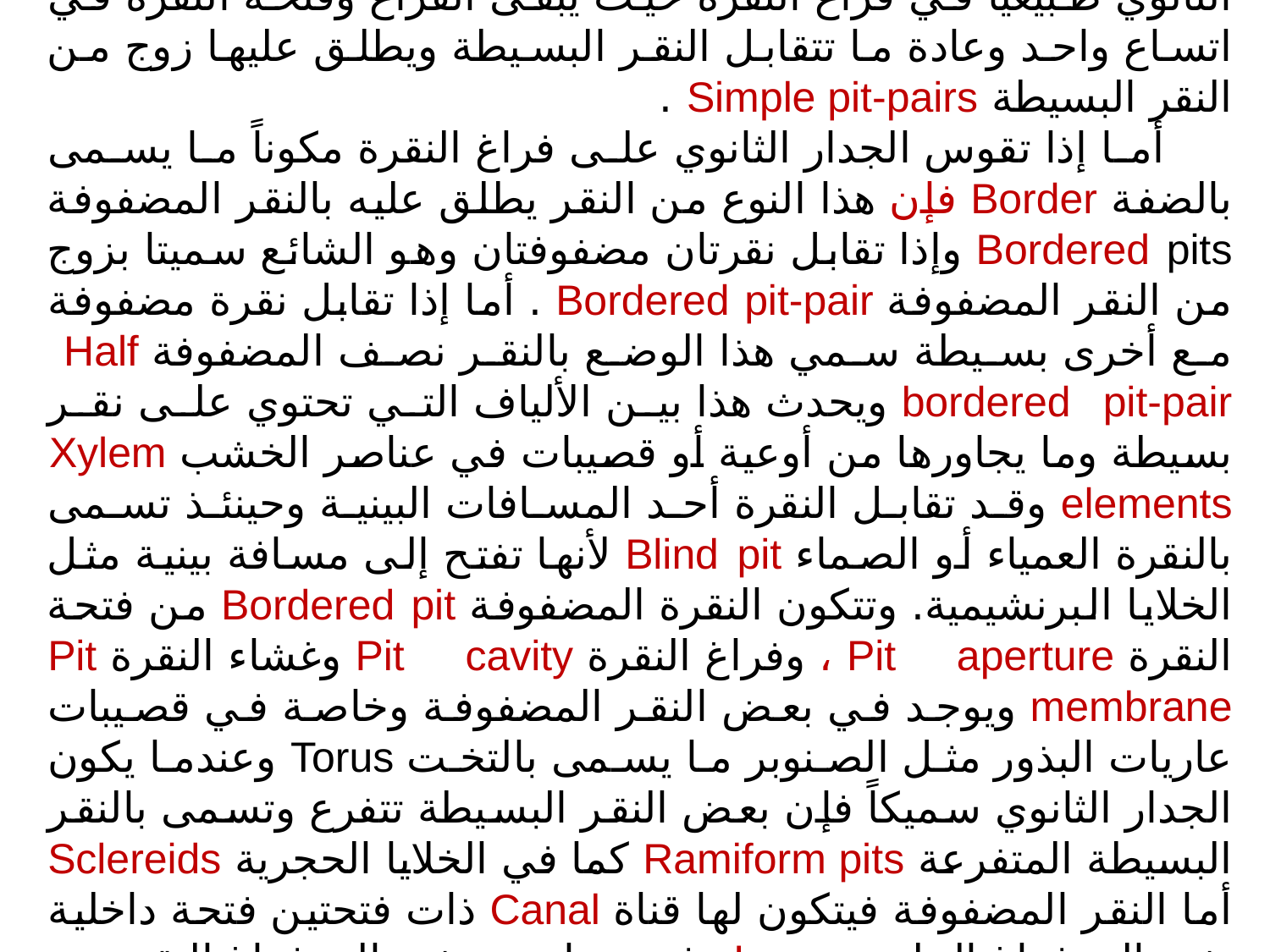

وتقسم النقر إلى نوعين نقر بسيطة Simple pits وفيها ينتهي الجدار الثانوي طبيعياً في فراغ النقرة حيث يبقى الفراغ وفتحة النقرة في اتساع واحد وعادة ما تتقابل النقر البسيطة ويطلق عليها زوج من النقر البسيطة Simple pit-pairs .
     أما إذا تقوس الجدار الثانوي على فراغ النقرة مكوناً ما يسمى بالضفة Border فإن هذا النوع من النقر يطلق عليه بالنقر المضفوفة Bordered pits وإذا تقابل نقرتان مضفوفتان وهو الشائع سميتا بزوج من النقر المضفوفة Bordered pit-pair . أما إذا تقابل نقرة مضفوفة مع أخرى بسيطة سمي هذا الوضع بالنقر نصف المضفوفة Half bordered pit-pair ويحدث هذا بين الألياف التي تحتوي على نقر بسيطة وما يجاورها من أوعية أو قصيبات في عناصر الخشب Xylem elements وقد تقابل النقرة أحد المسافات البينية وحينئذ تسمى بالنقرة العمياء أو الصماء Blind pit لأنها تفتح إلى مسافة بينية مثل الخلايا البرنشيمية. وتتكون النقرة المضفوفة Bordered pit من فتحة النقرة Pit aperture ، وفراغ النقرة Pit cavity وغشاء النقرة Pit membrane ويوجد في بعض النقر المضفوفة وخاصة في قصيبات عاريات البذور مثل الصنوبر ما يسمى بالتخت Torus وعندما يكون الجدار الثانوي سميكاً فإن بعض النقر البسيطة تتفرع وتسمى بالنقر البسيطة المتفرعة Ramiform pits كما في الخلايا الحجرية Sclereids أما النقر المضفوفة فيتكون لها قناة Canal ذات فتحتين فتحة داخلية تفتح إلى فراغ الخلية Lumen وفتحة خارجية تفتح إلى فراغ النقرة.